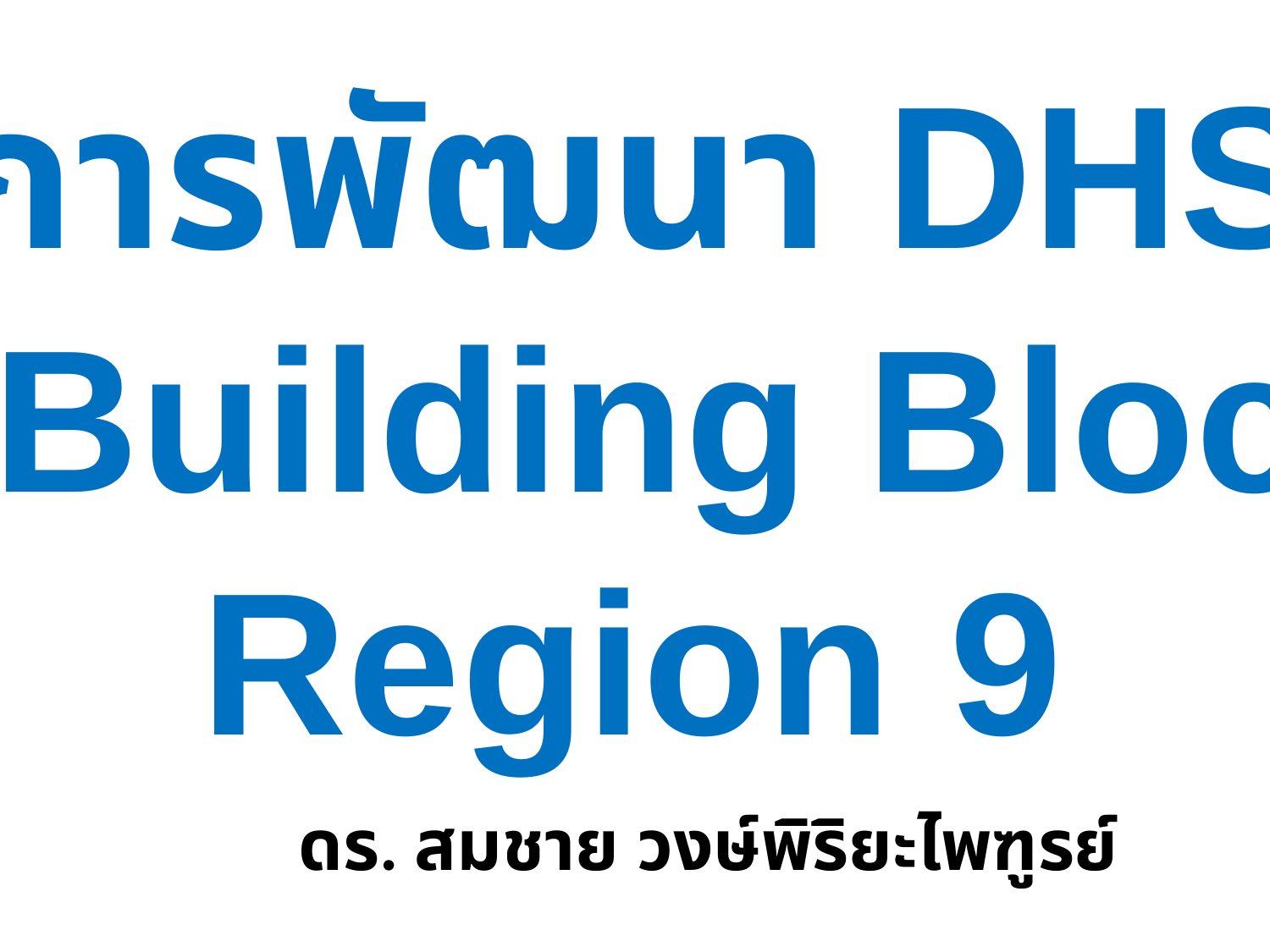

การพัฒนา DHS
6+Building BlockS
Region 9
ดร. สมชาย วงษ์พิริยะไพฑูรย์